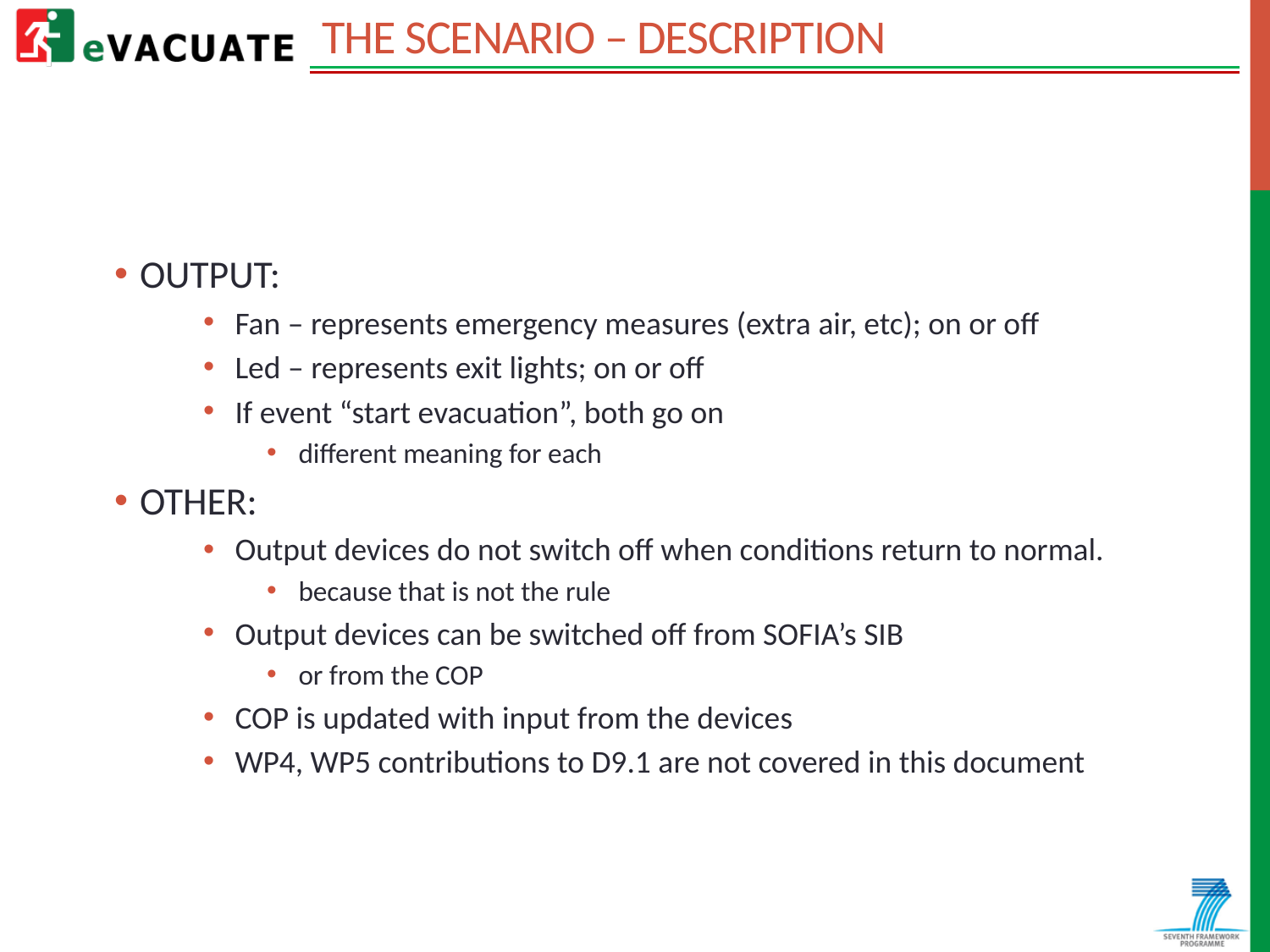

# THE SCENARIO – DESCRIPTION
OUTPUT:
Fan – represents emergency measures (extra air, etc); on or off
Led – represents exit lights; on or off
If event “start evacuation”, both go on
different meaning for each
OTHER:
Output devices do not switch off when conditions return to normal.
because that is not the rule
Output devices can be switched off from SOFIA’s SIB
or from the COP
COP is updated with input from the devices
WP4, WP5 contributions to D9.1 are not covered in this document